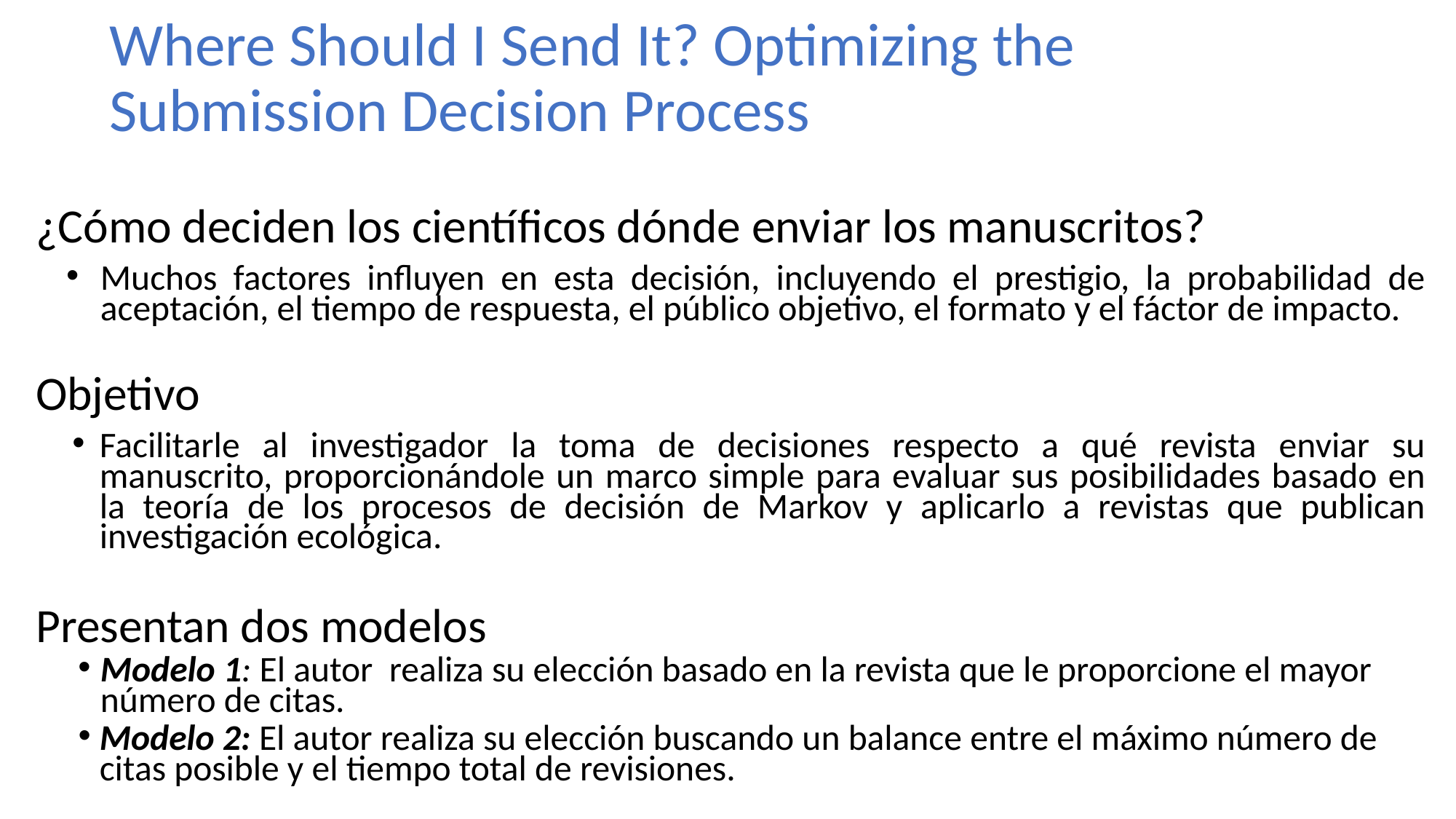

# Where Should I Send It? Optimizing the Submission Decision Process

¿Cómo deciden los científicos dónde enviar los manuscritos?
Muchos factores influyen en esta decisión, incluyendo el prestigio, la probabilidad de aceptación, el tiempo de respuesta, el público objetivo, el formato y el fáctor de impacto.

Objetivo
Facilitarle al investigador la toma de decisiones respecto a qué revista enviar su manuscrito, proporcionándole un marco simple para evaluar sus posibilidades basado en la teoría de los procesos de decisión de Markov y aplicarlo a revistas que publican investigación ecológica.

Presentan dos modelos
Modelo 1: El autor  realiza su elección basado en la revista que le proporcione el mayor número de citas.
Modelo 2: El autor realiza su elección buscando un balance entre el máximo número de citas posible y el tiempo total de revisiones.